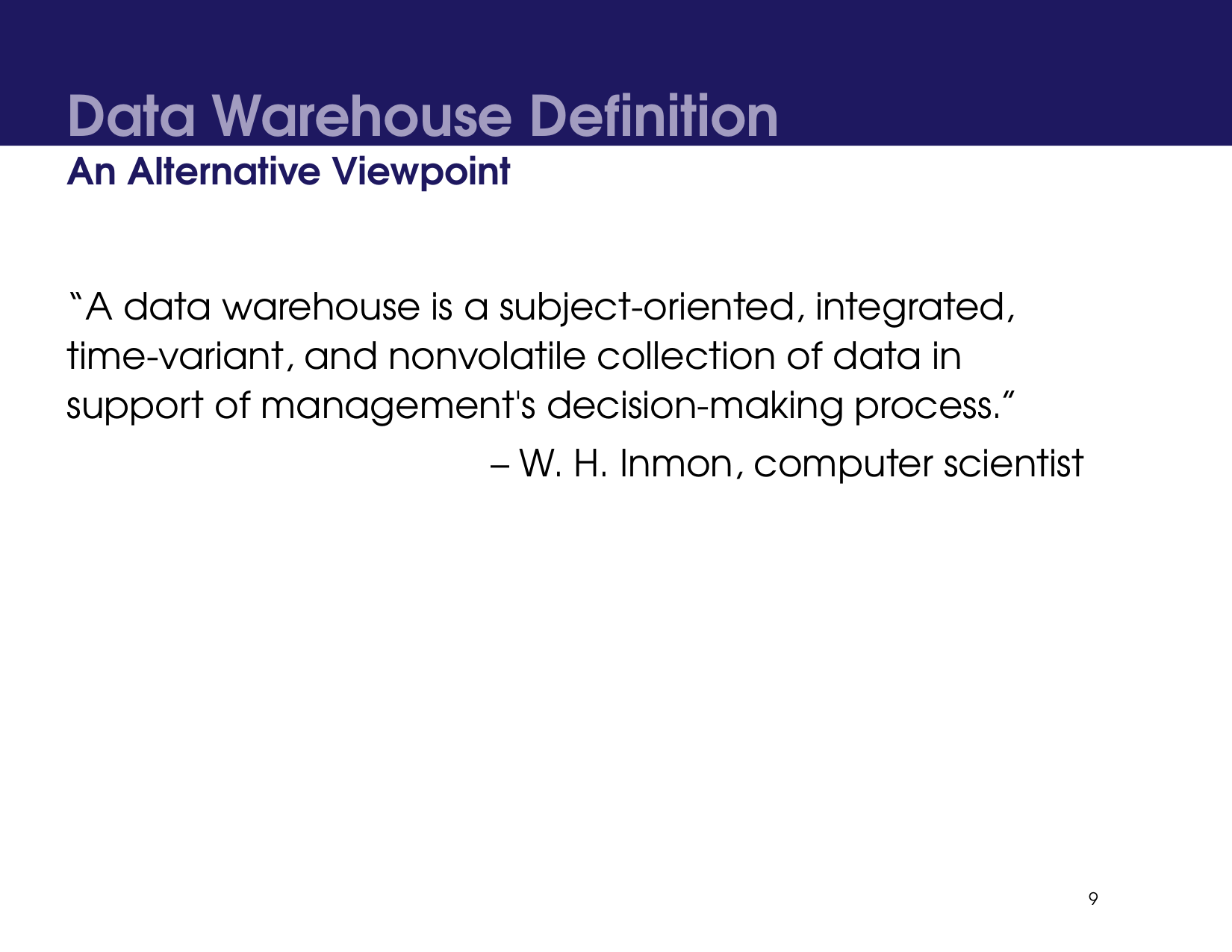

# Data Warehouse Definition An Alternative Viewpoint
“A data warehouse is a subject-oriented, integrated, time-variant, and nonvolatile collection of data in support of management's decision-making process.”
 – W. H. Inmon, computer scientist

9